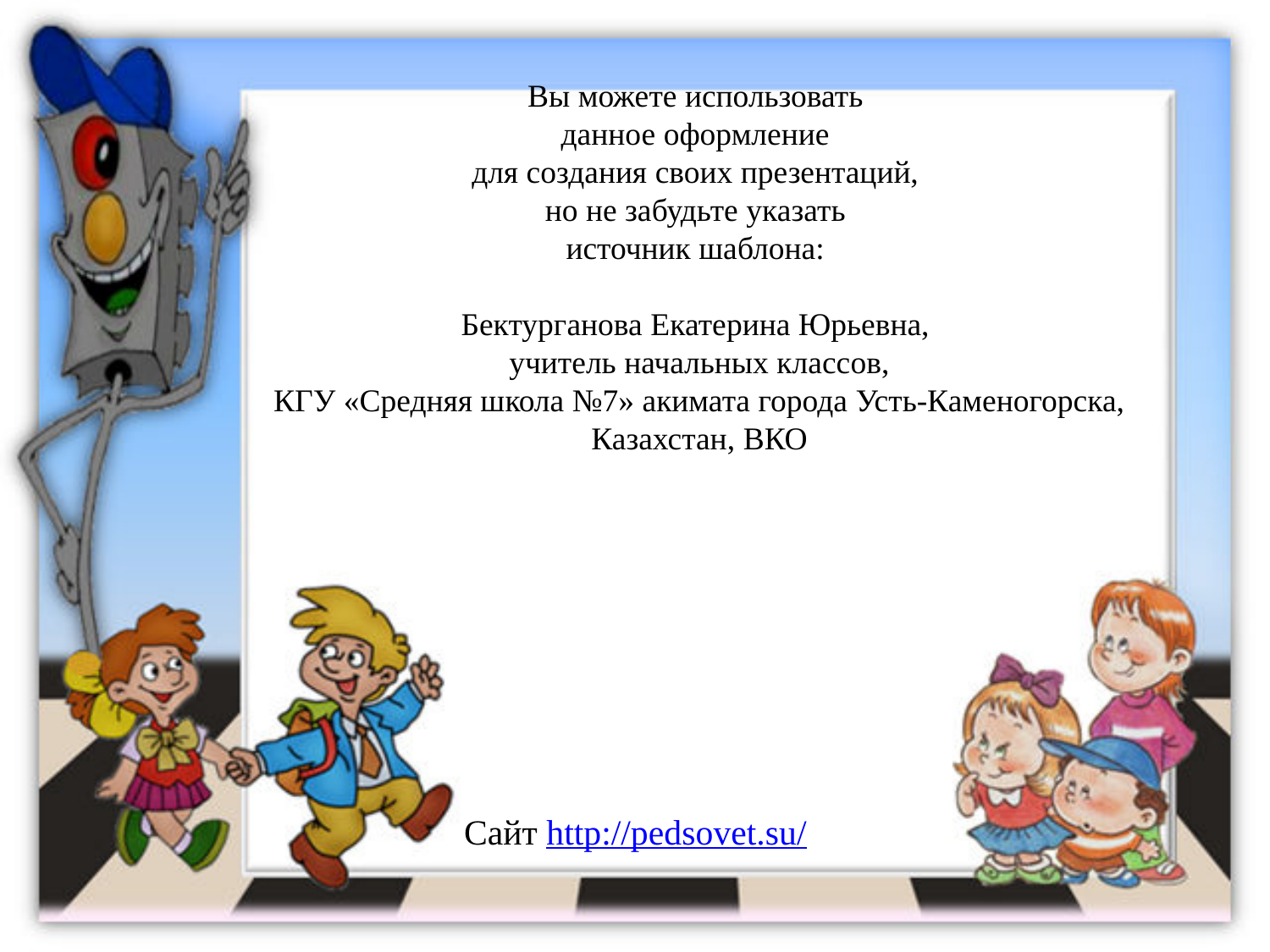

Вы можете использовать
данное оформление
для создания своих презентаций,
но не забудьте указать
источник шаблона:

Бектурганова Екатерина Юрьевна,
учитель начальных классов,
КГУ «Средняя школа №7» акимата города Усть-Каменогорска,
Казахстан, ВКО
Сайт http://pedsovet.su/